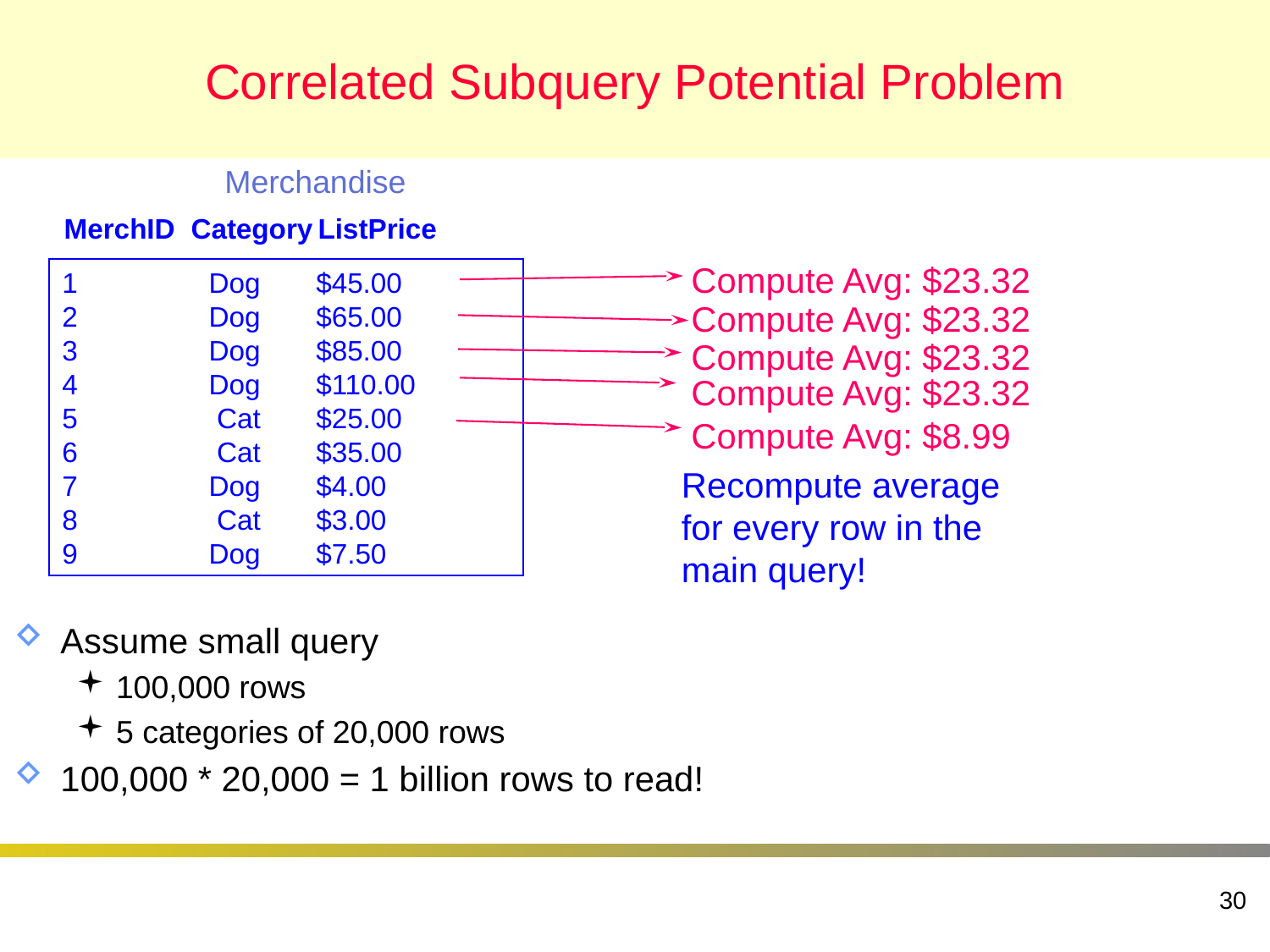

# Correlated Subquery Potential Problem
Merchandise
MerchID	Category	ListPrice
Compute Avg: $23.32
1	Dog	$45.00
2	Dog	$65.00
3	Dog	$85.00
4	Dog	$110.00
5	Cat	$25.00
6	Cat	$35.00
7	Dog	$4.00
8	Cat	$3.00
9	Dog	$7.50

Compute Avg: $23.32

Compute Avg: $23.32

Compute Avg: $23.32

Compute Avg: $8.99

Recompute average for every row in the main query!
Assume small query
100,000 rows
5 categories of 20,000 rows
100,000 * 20,000 = 1 billion rows to read!
30